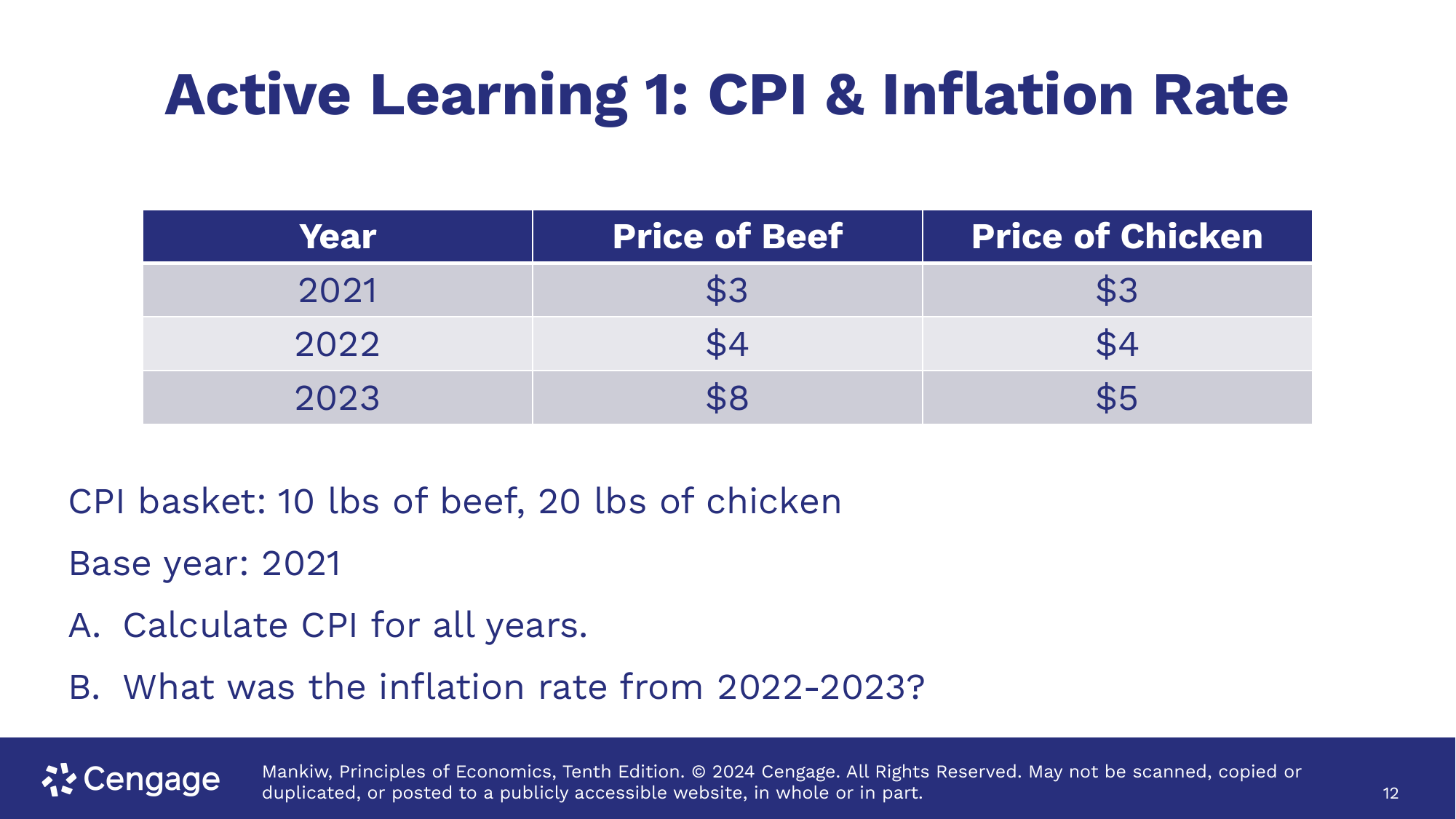

# Active Learning 1: CPI & Inflation Rate
| Year | Price of Beef | Price of Chicken |
| --- | --- | --- |
| 2021 | $3 | $3 |
| 2022 | $4 | $4 |
| 2023 | $8 | $5 |
CPI basket: 10 lbs of beef, 20 lbs of chicken
Base year: 2021
Calculate CPI for all years.
What was the inflation rate from 2022-2023?